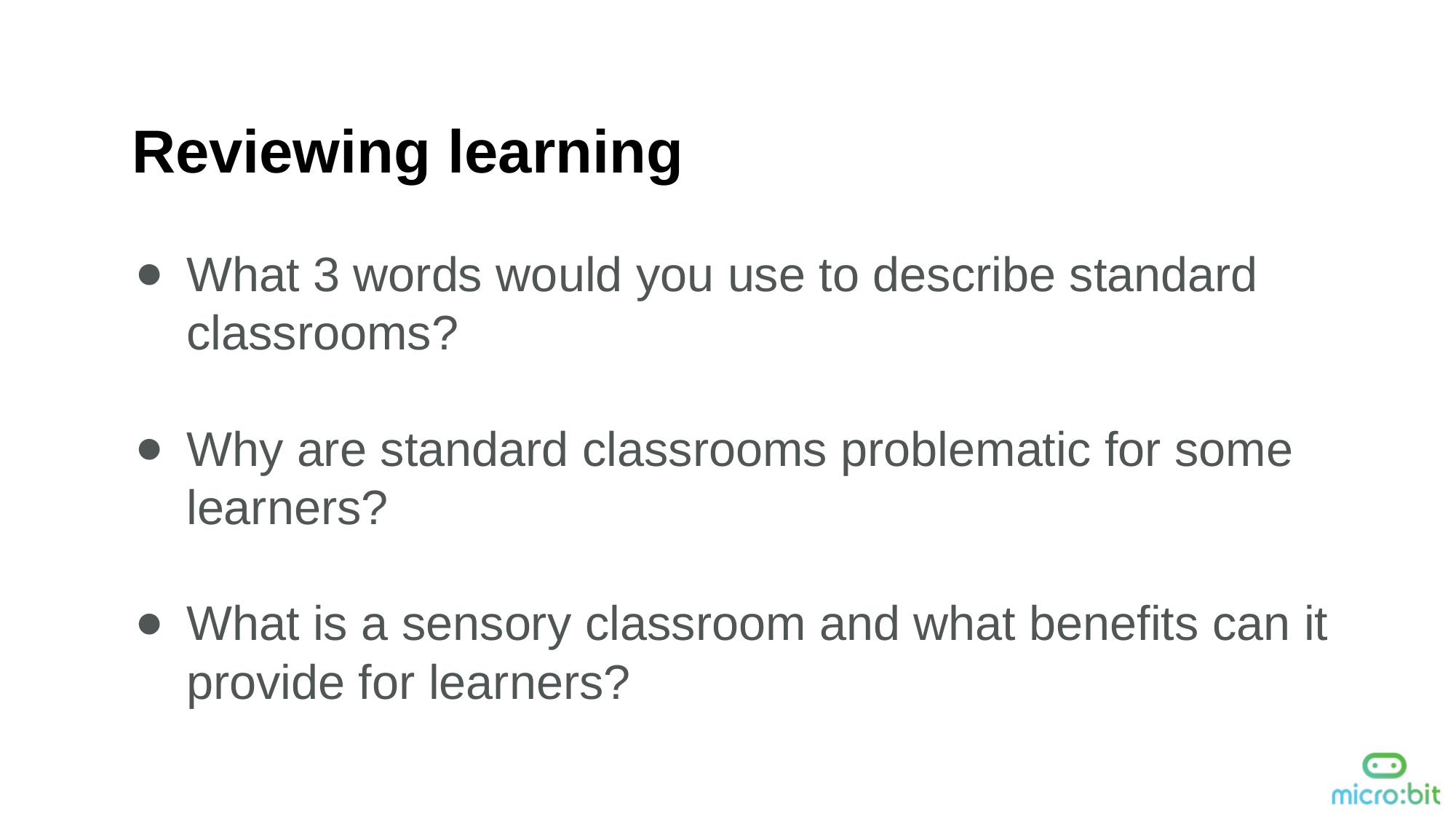

Reviewing learning

What 3 words would you use to describe standard classrooms?

Why are standard classrooms problematic for some learners?

What is a sensory classroom and what benefits can it provide for learners?